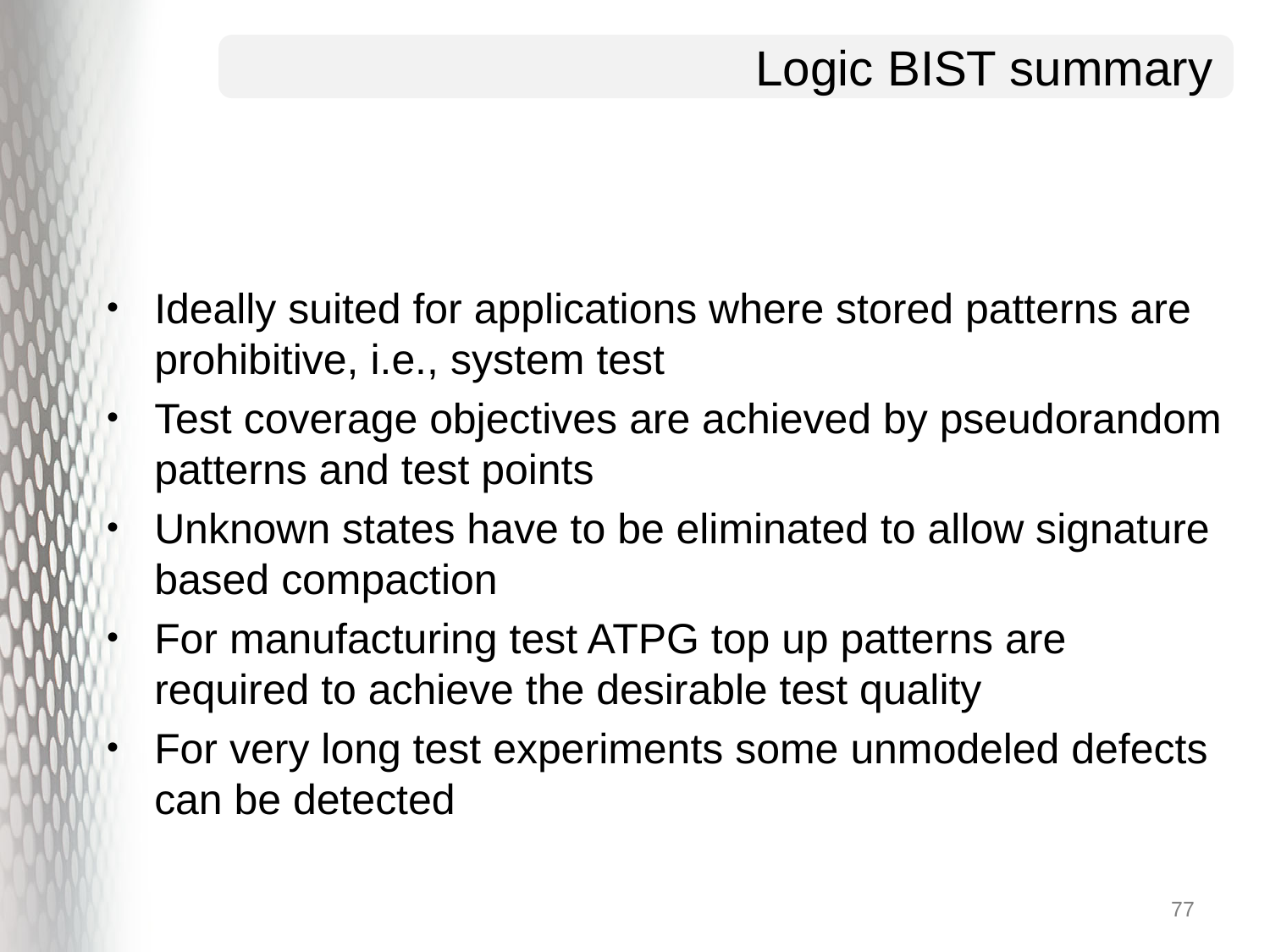

# Logic BIST summary
Ideally suited for applications where stored patterns are prohibitive, i.e., system test
Test coverage objectives are achieved by pseudorandom patterns and test points
Unknown states have to be eliminated to allow signature based compaction
For manufacturing test ATPG top up patterns are required to achieve the desirable test quality
For very long test experiments some unmodeled defects can be detected